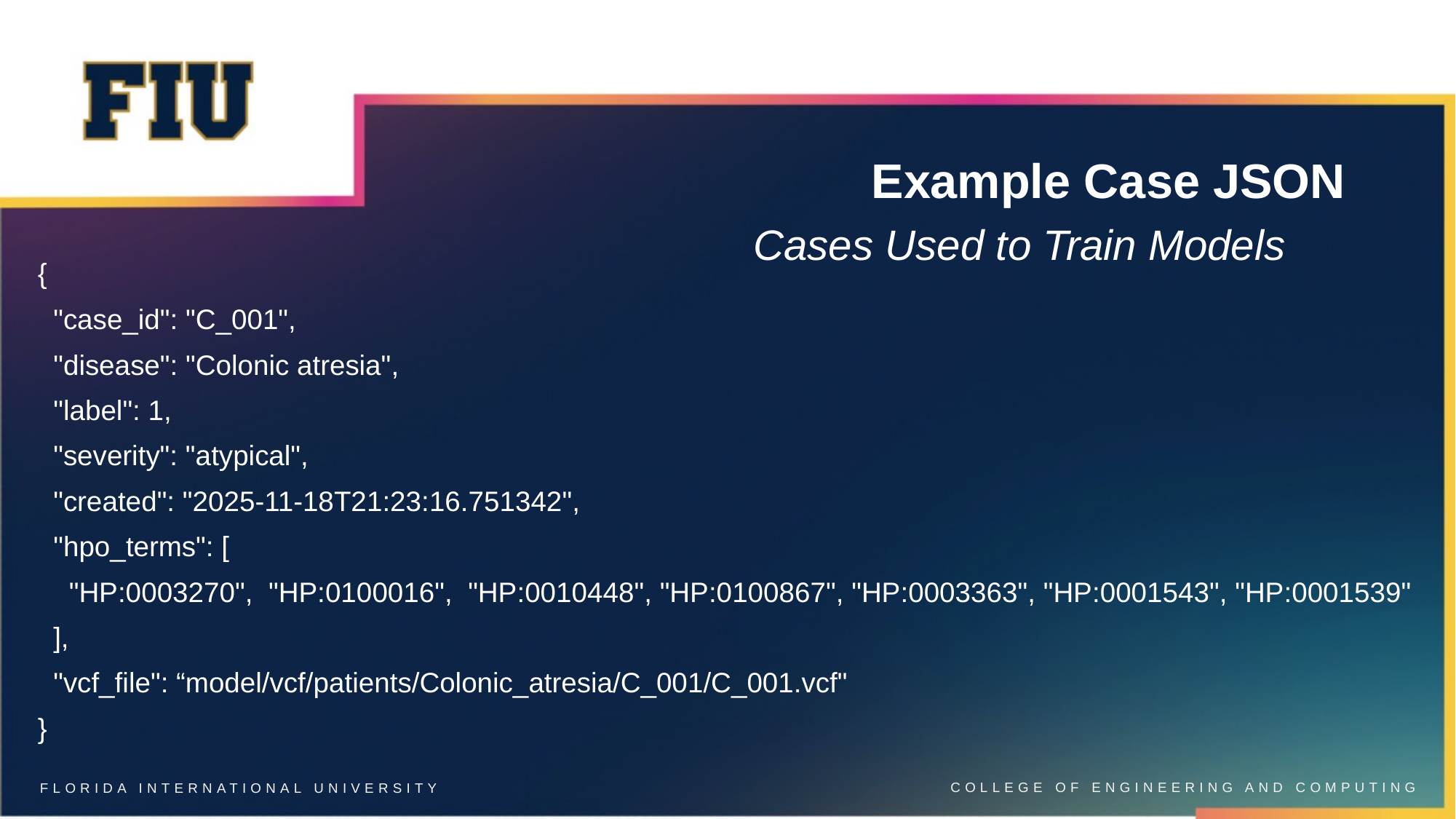

# Example Case JSON
Cases Used to Train Models
{
  "case_id": "C_001",
  "disease": "Colonic atresia",
  "label": 1,
  "severity": "atypical",
  "created": "2025-11-18T21:23:16.751342",
  "hpo_terms": [
    "HP:0003270",  "HP:0100016",  "HP:0010448", "HP:0100867", "HP:0003363", "HP:0001543", "HP:0001539"
  ],
  "vcf_file": “model/vcf/patients/Colonic_atresia/C_001/C_001.vcf"
}